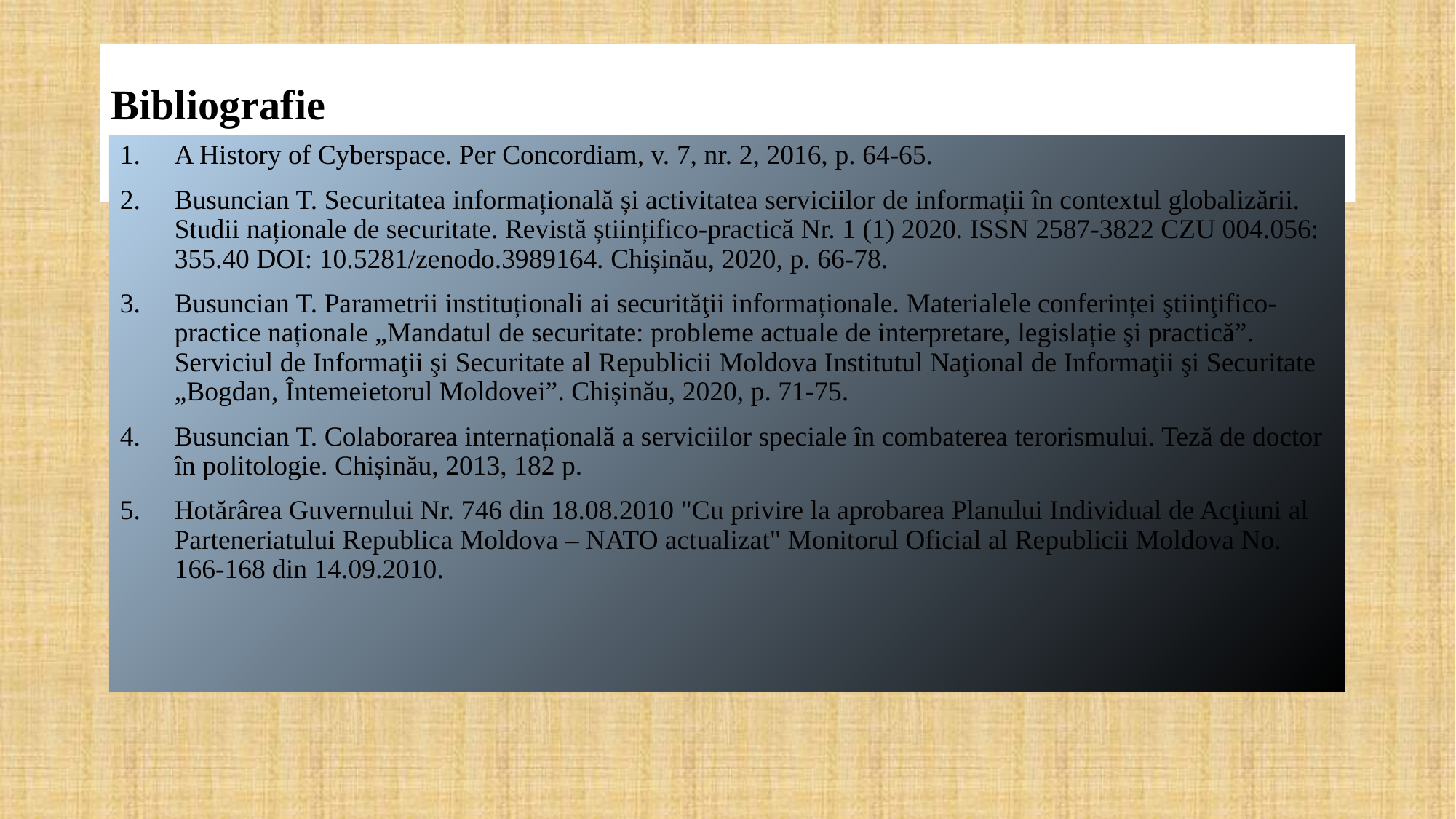

# Bibliografie
A History of Cyberspace. Per Concordiam, v. 7, nr. 2, 2016, p. 64-65.
Busuncian T. Securitatea informațională și activitatea serviciilor de informații în contextul globalizării. Studii naționale de securitate. Revistă științifico-practică Nr. 1 (1) 2020. ISSN 2587-3822 CZU 004.056: 355.40 DOI: 10.5281/zenodo.3989164. Chișinău, 2020, p. 66-78.
Busuncian T. Parametrii instituționali ai securităţii informaționale. Materialele conferinței ştiinţifico-practice naționale „Mandatul de securitate: probleme actuale de interpretare, legislație şi practică”. Serviciul de Informaţii şi Securitate al Republicii Moldova Institutul Naţional de Informaţii şi Securitate „Bogdan, Întemeietorul Moldovei”. Chișinău, 2020, p. 71-75.
Busuncian T. Colaborarea internațională a serviciilor speciale în combaterea terorismului. Teză de doctor în politologie. Chișinău, 2013, 182 p.
Hotărârea Guvernului Nr. 746 din 18.08.2010 "Cu privire la aprobarea Planului Individual de Acţiuni al Parteneriatului Republica Moldova – NATO actualizat" Monitorul Oficial al Republicii Moldova No. 166-168 din 14.09.2010.